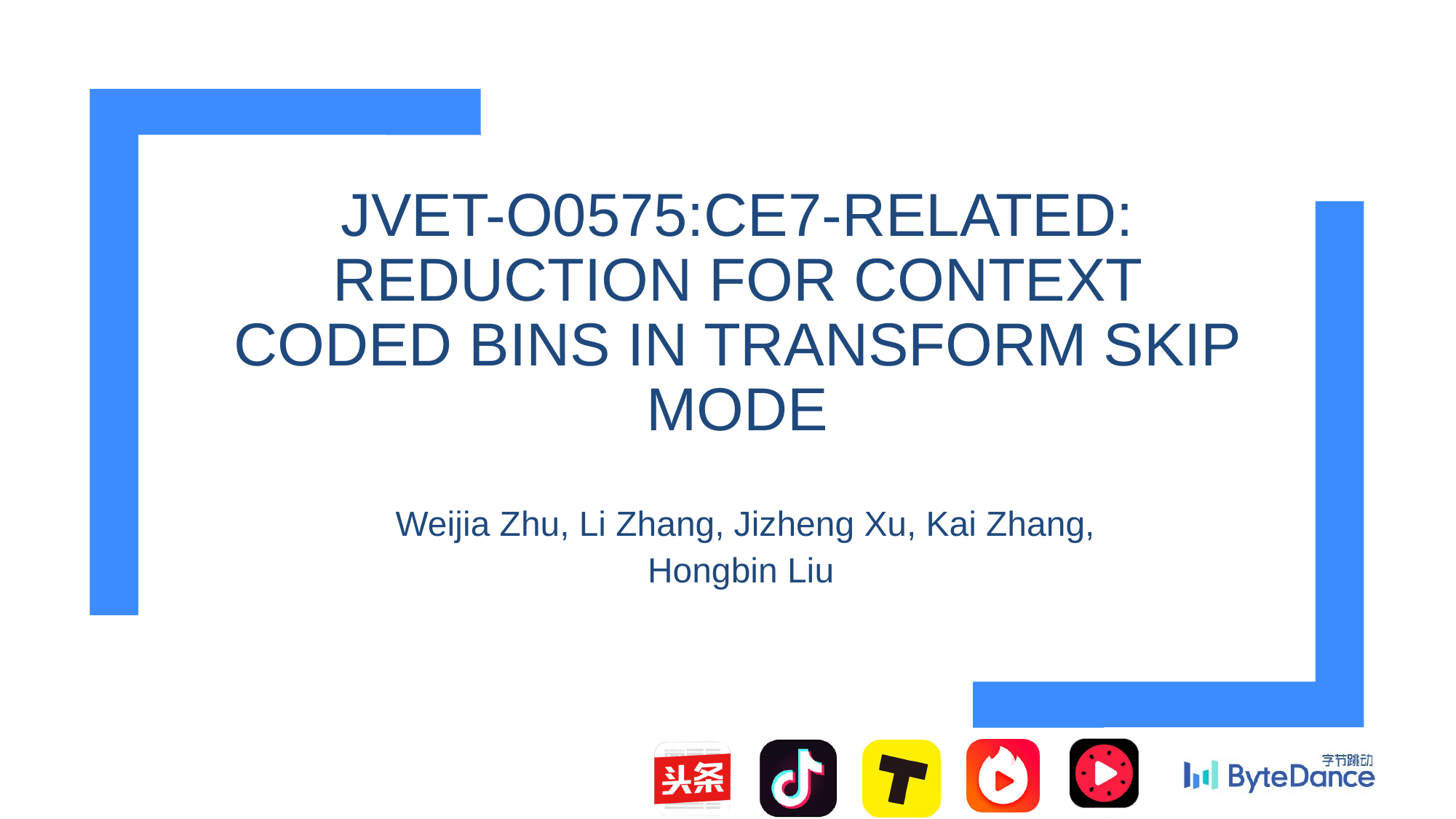

JVET-O0575:CE7-related: Reduction for Context Coded Bins in Transform Skip Mode
Weijia Zhu, Li Zhang, Jizheng Xu, Kai Zhang, Hongbin Liu